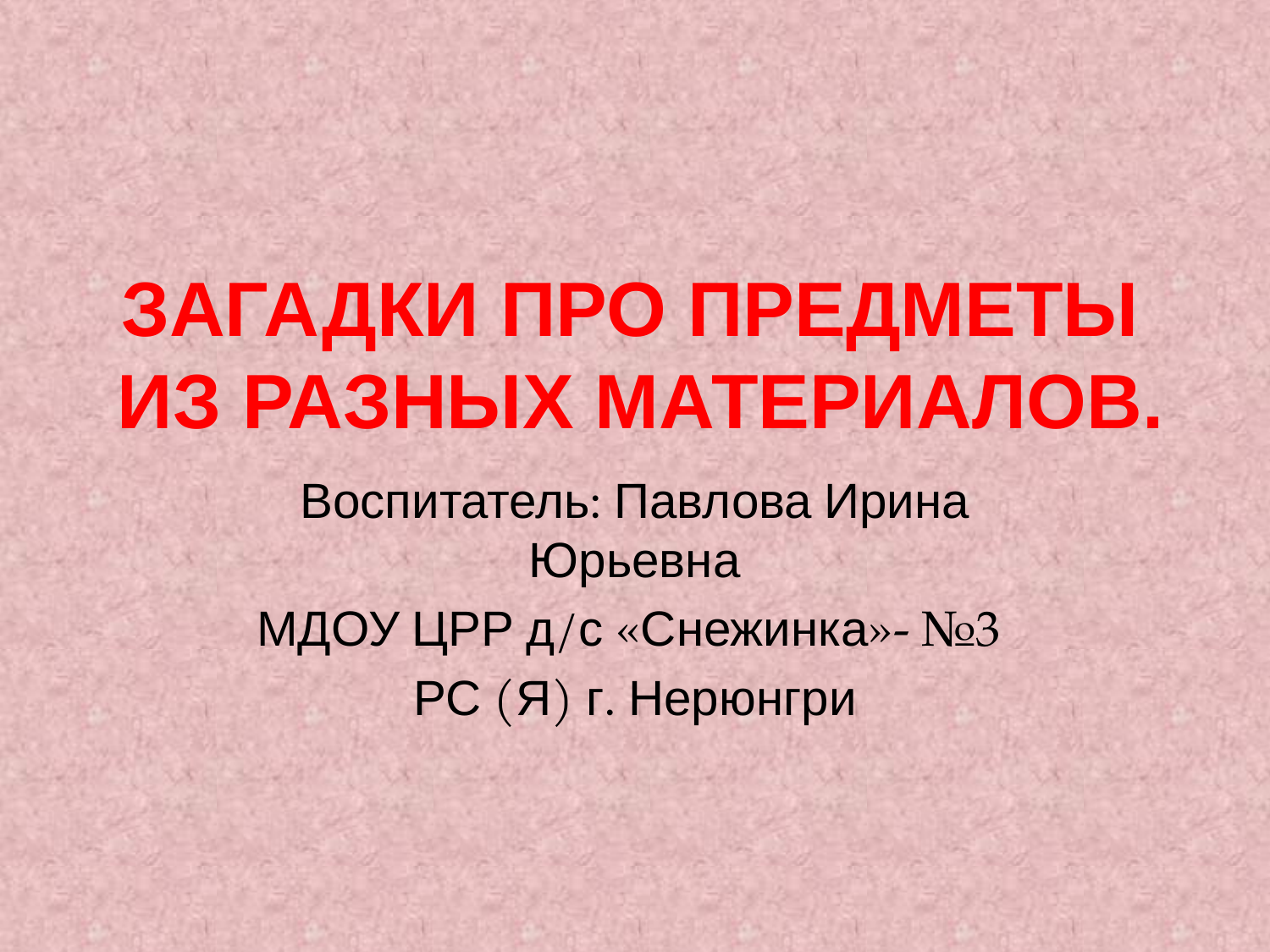

# Загадки про предметы из разных материалов.
Воспитатель: Павлова Ирина Юрьевна
МДОУ ЦРР д/с «Снежинка»- №3
РС (Я) г. Нерюнгри